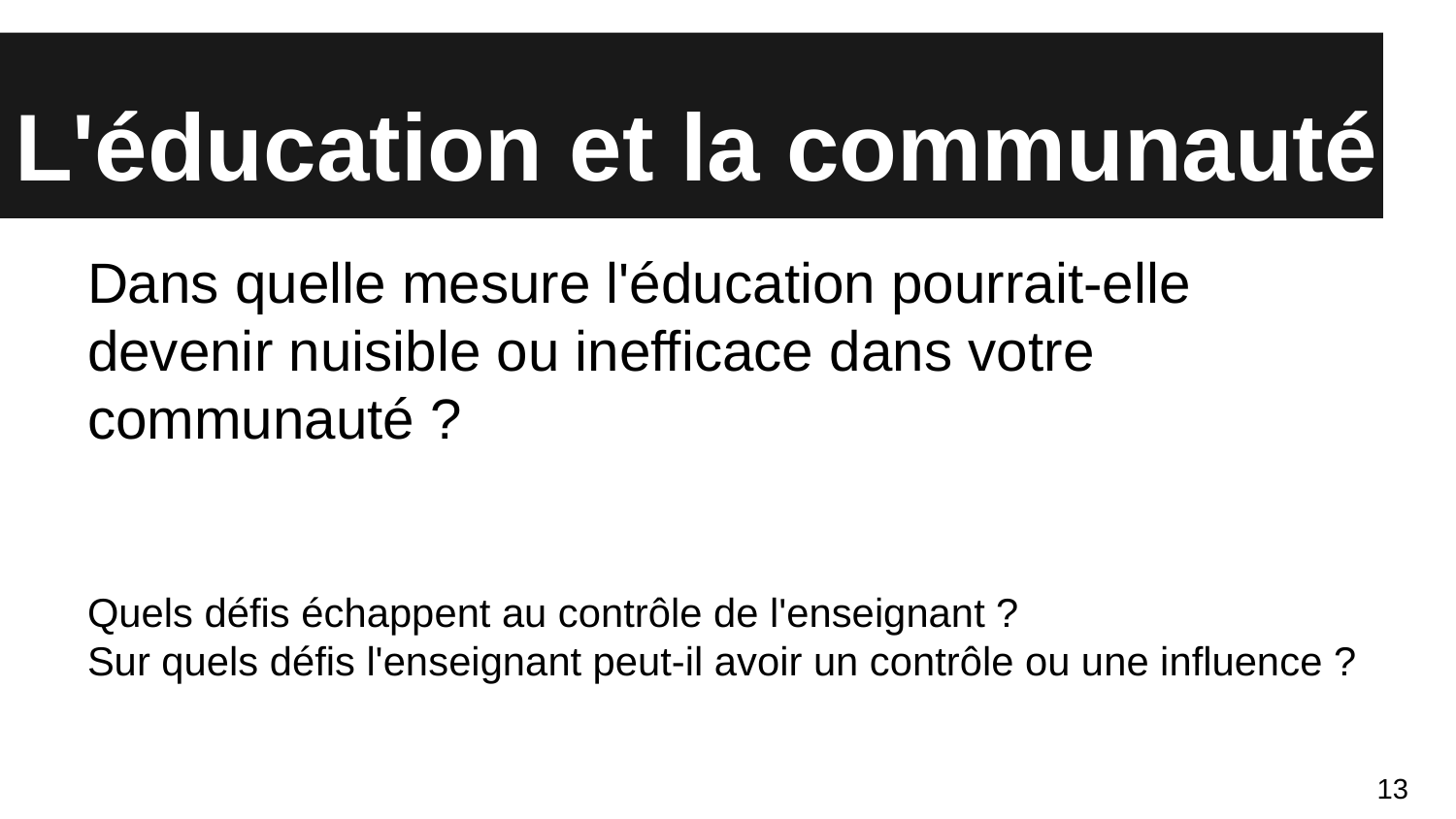

# L'éducation et la communauté
Dans quelle mesure l'éducation pourrait-elle devenir nuisible ou inefficace dans votre communauté ?

Quels défis échappent au contrôle de l'enseignant ?
Sur quels défis l'enseignant peut-il avoir un contrôle ou une influence ?

13